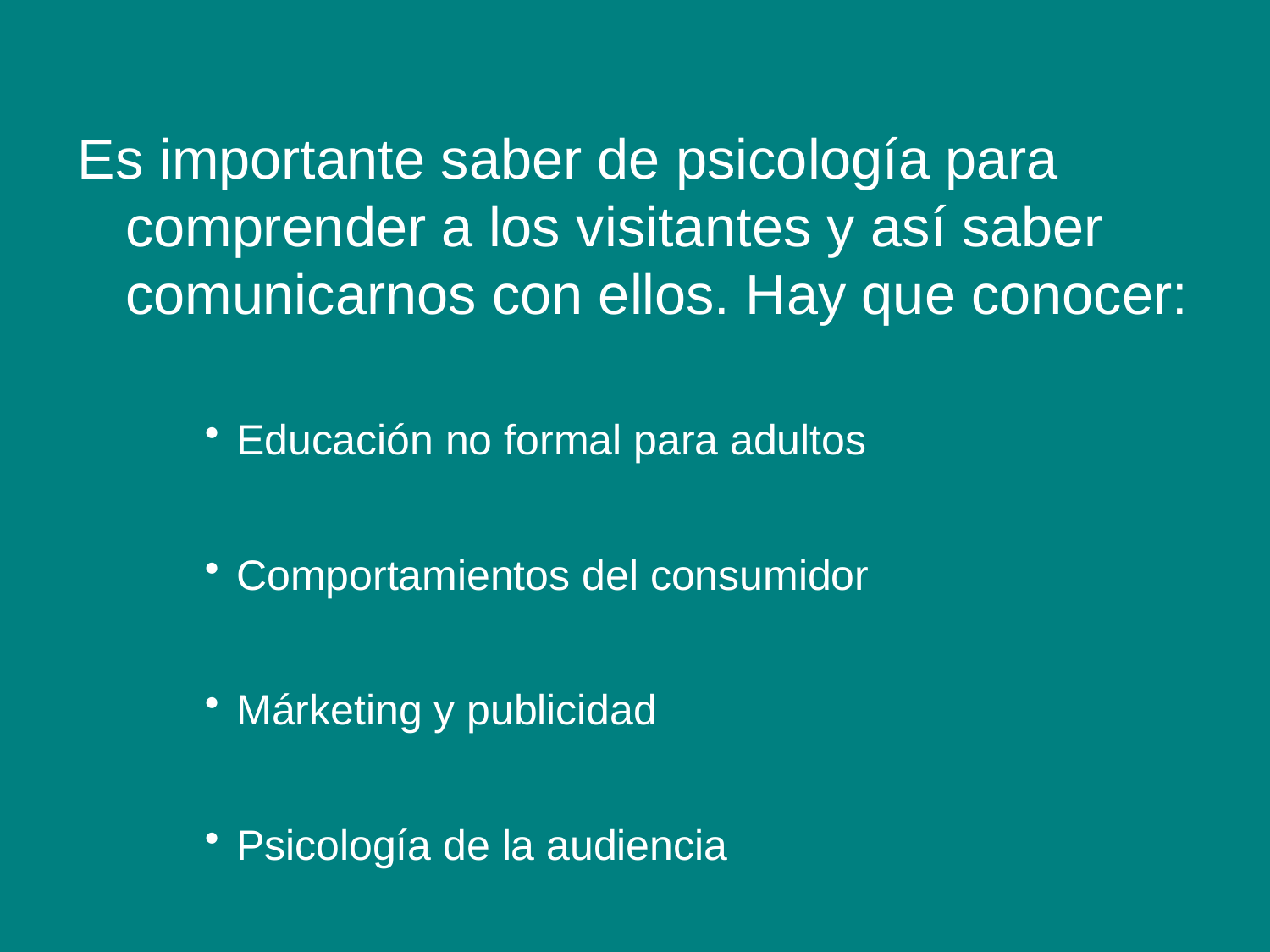

#
Es importante saber de psicología para comprender a los visitantes y así saber comunicarnos con ellos. Hay que conocer:

Educación no formal para adultos

Comportamientos del consumidor

Márketing y publicidad

Psicología de la audiencia